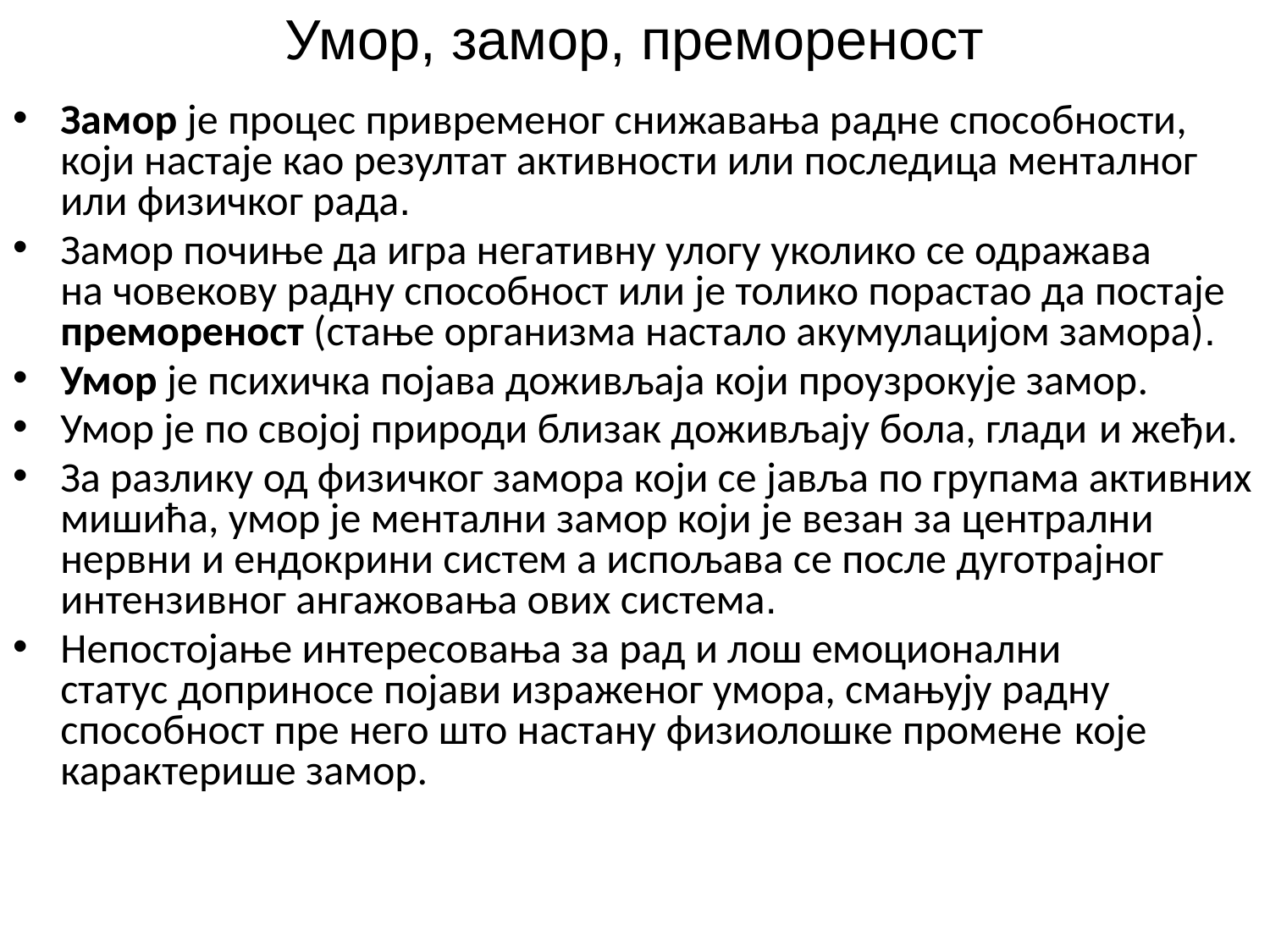

# Умор, замор, премореност
Замор је процес привременог снижавања радне способности, који настаје као резултат активности или последица менталног или физичког рада.
Замор почиње да игра негативну улогу уколико се одражава на човекову радну способност или је толико порастао да постаје премореност (стање организма настало акумулацијом замора).
Умор је психичка појава доживљаја који проузрокује замор.
Умор је по својој природи близак доживљају бола, глади и жеђи.
За разлику од физичког замора који се јавља по групама активних мишића, умор је ментални замор који је везан за централни нервни и ендокрини систем а испољава се после дуготрајног интензивног ангажовања ових система.
Непостојање интересовања за рад и лош емоционални статус доприносе појави израженог умора, смањују радну способност пре него што настану физиолошке промене које карактерише замор.